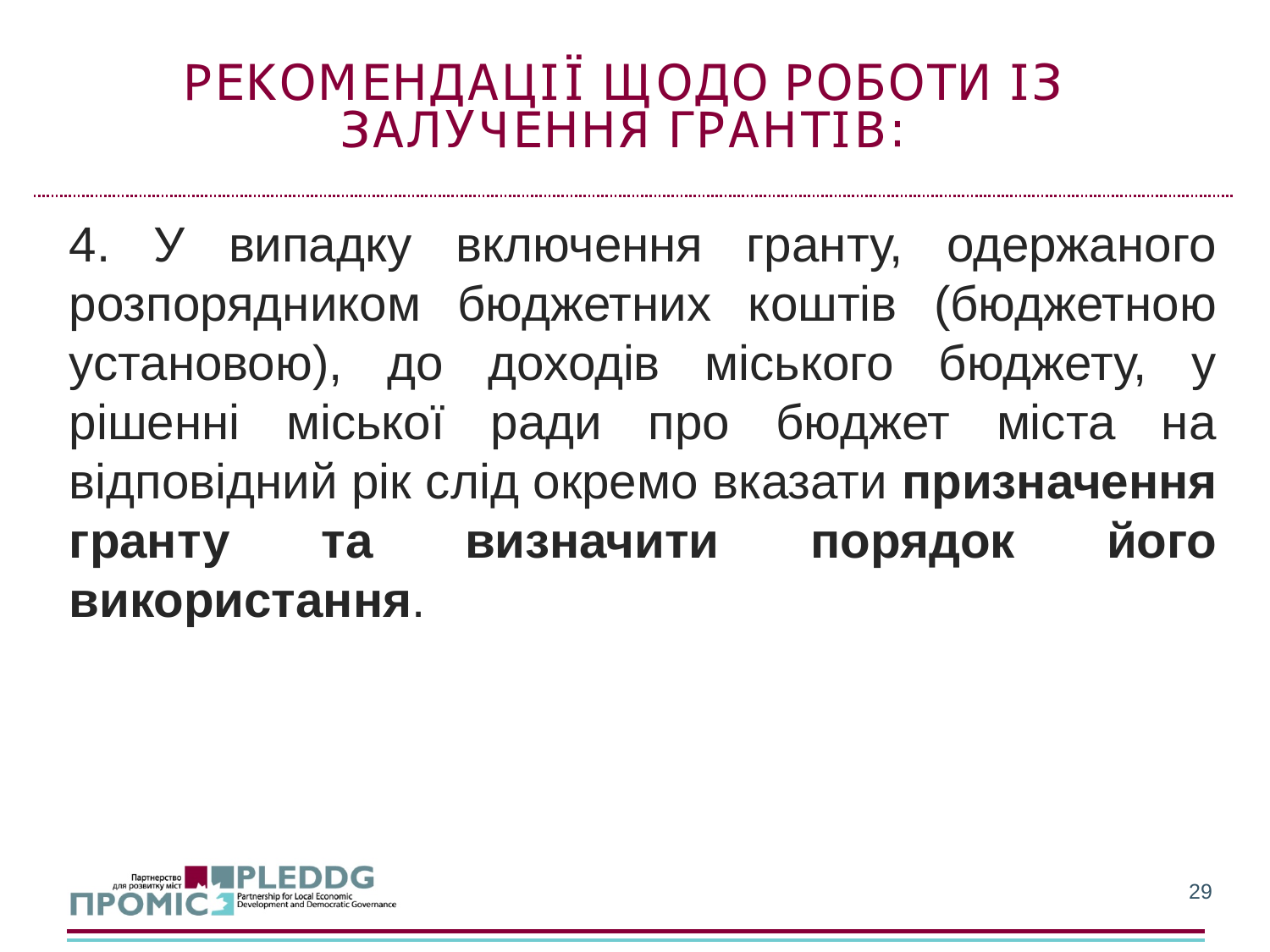

# Рекомендації щодо роботи із залучення грантів:
4. У випадку включення гранту, одержаного розпорядником бюджетних коштів (бюджетною установою), до доходів міського бюджету, у рішенні міської ради про бюджет міста на відповідний рік слід окремо вказати призначення гранту та визначити порядок його використання.